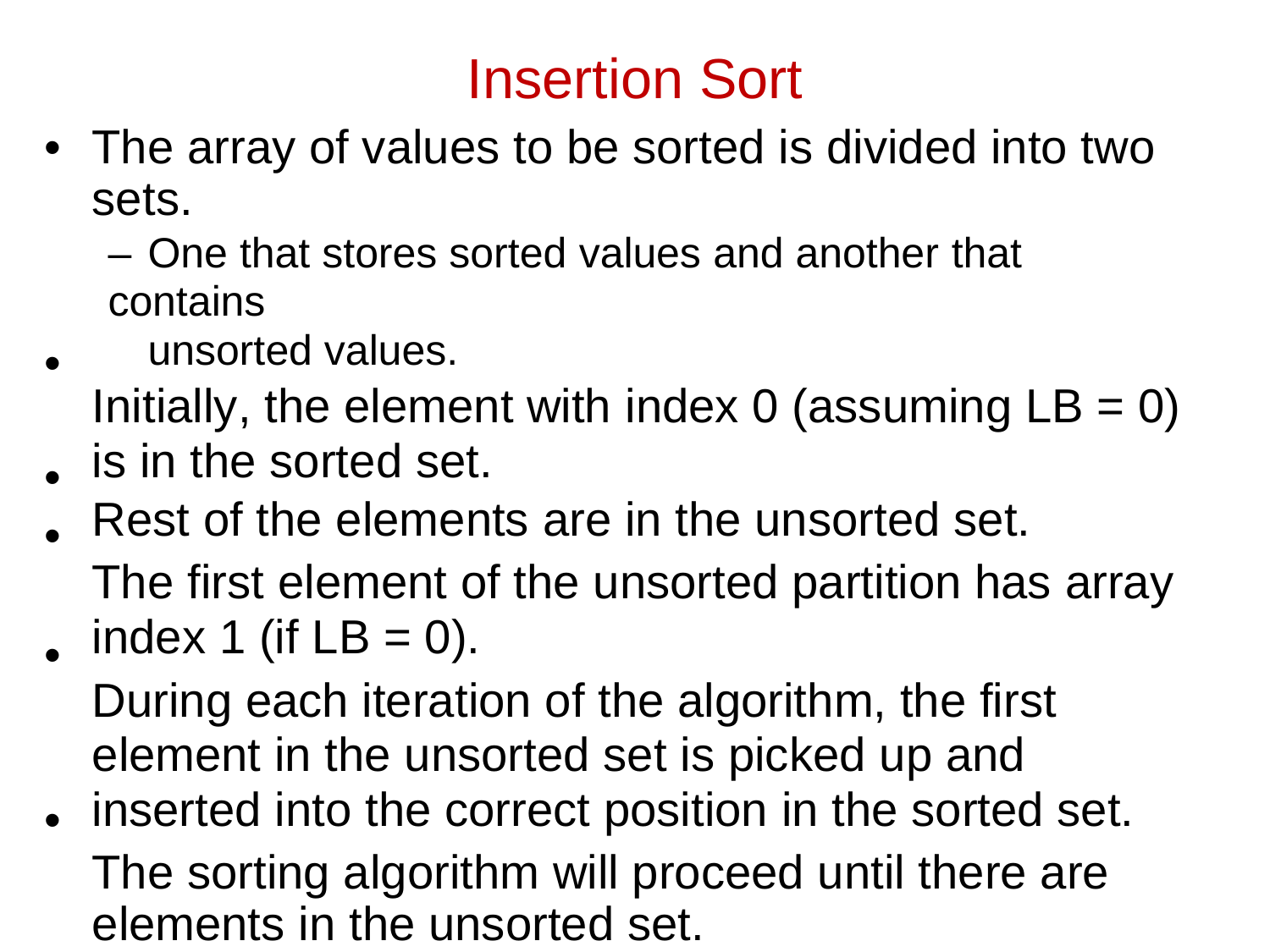

Insertion Sort
The array of values to be sorted is divided into two sets.
– One that stores sorted values and another that contains
unsorted values.
Initially, the element with index 0 (assuming LB = 0)
is in the sorted set.
Rest of the elements are in the unsorted set.
The first element of the unsorted partition has array
index 1 (if LB = 0).
During each iteration of the algorithm, the first
element in the unsorted set is picked up and
inserted into the correct position in the sorted set.
The sorting algorithm will proceed until there are elements in the unsorted set.
•
•
•
•
•
•